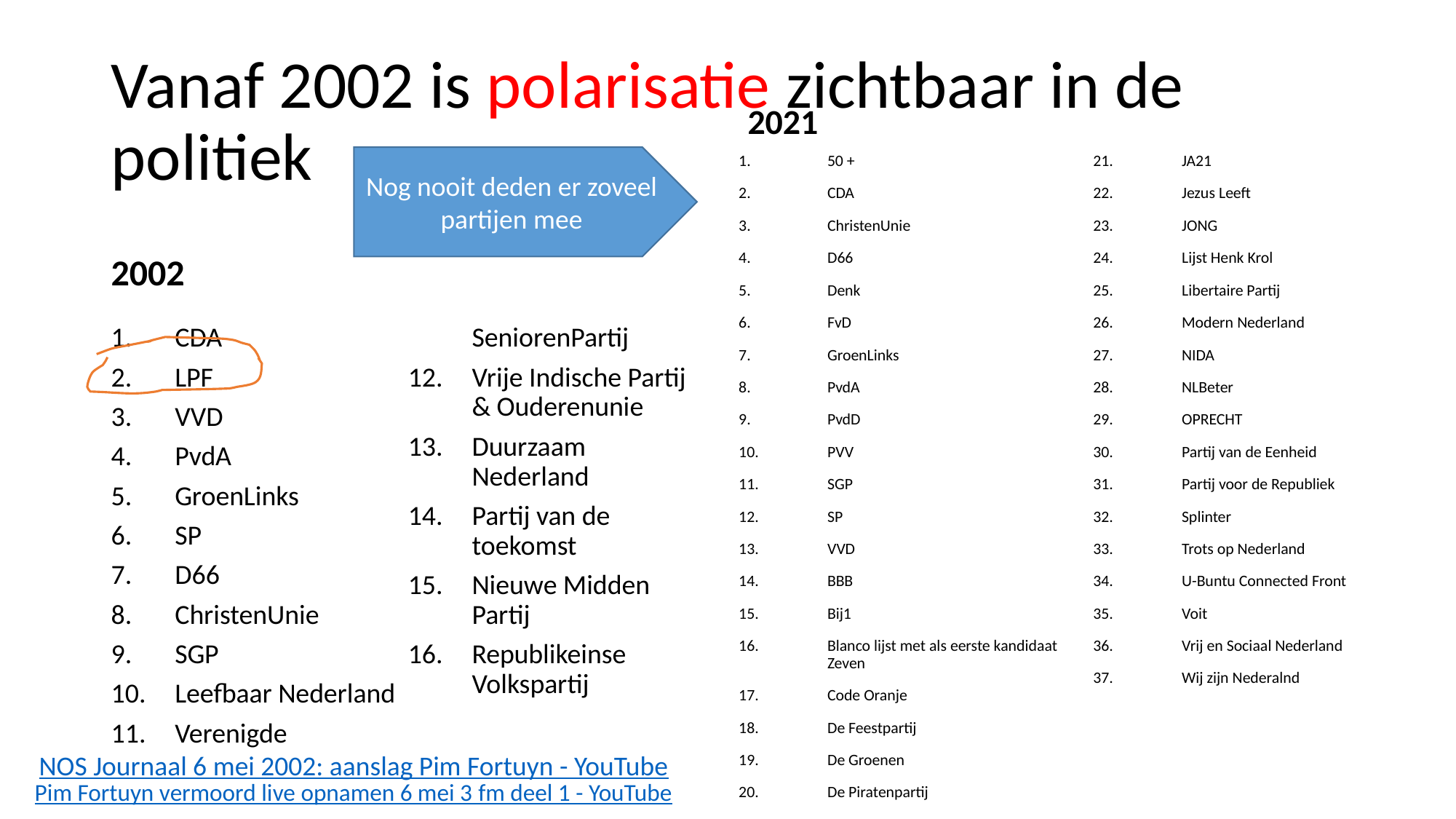

# Vanaf 2002 is polarisatie zichtbaar in de politiek
2021
Nog nooit deden er zoveel partijen mee
50 +
CDA
ChristenUnie
D66
Denk
FvD
GroenLinks
PvdA
PvdD
PVV
SGP
SP
VVD
BBB
Bij1
Blanco lijst met als eerste kandidaat Zeven
Code Oranje
De Feestpartij
De Groenen
De Piratenpartij
JA21
Jezus Leeft
JONG
Lijst Henk Krol
Libertaire Partij
Modern Nederland
NIDA
NLBeter
OPRECHT
Partij van de Eenheid
Partij voor de Republiek
Splinter
Trots op Nederland
U-Buntu Connected Front
Voit
Vrij en Sociaal Nederland
Wij zijn Nederalnd

2002
CDA
LPF
VVD
PvdA
GroenLinks
SP
D66
ChristenUnie
SGP
Leefbaar Nederland
Verenigde SeniorenPartij
Vrije Indische Partij & Ouderenunie
Duurzaam Nederland
Partij van de toekomst
Nieuwe Midden Partij
Republikeinse Volkspartij

NOS Journaal 6 mei 2002: aanslag Pim Fortuyn - YouTube
Pim Fortuyn vermoord live opnamen 6 mei 3 fm deel 1 - YouTube